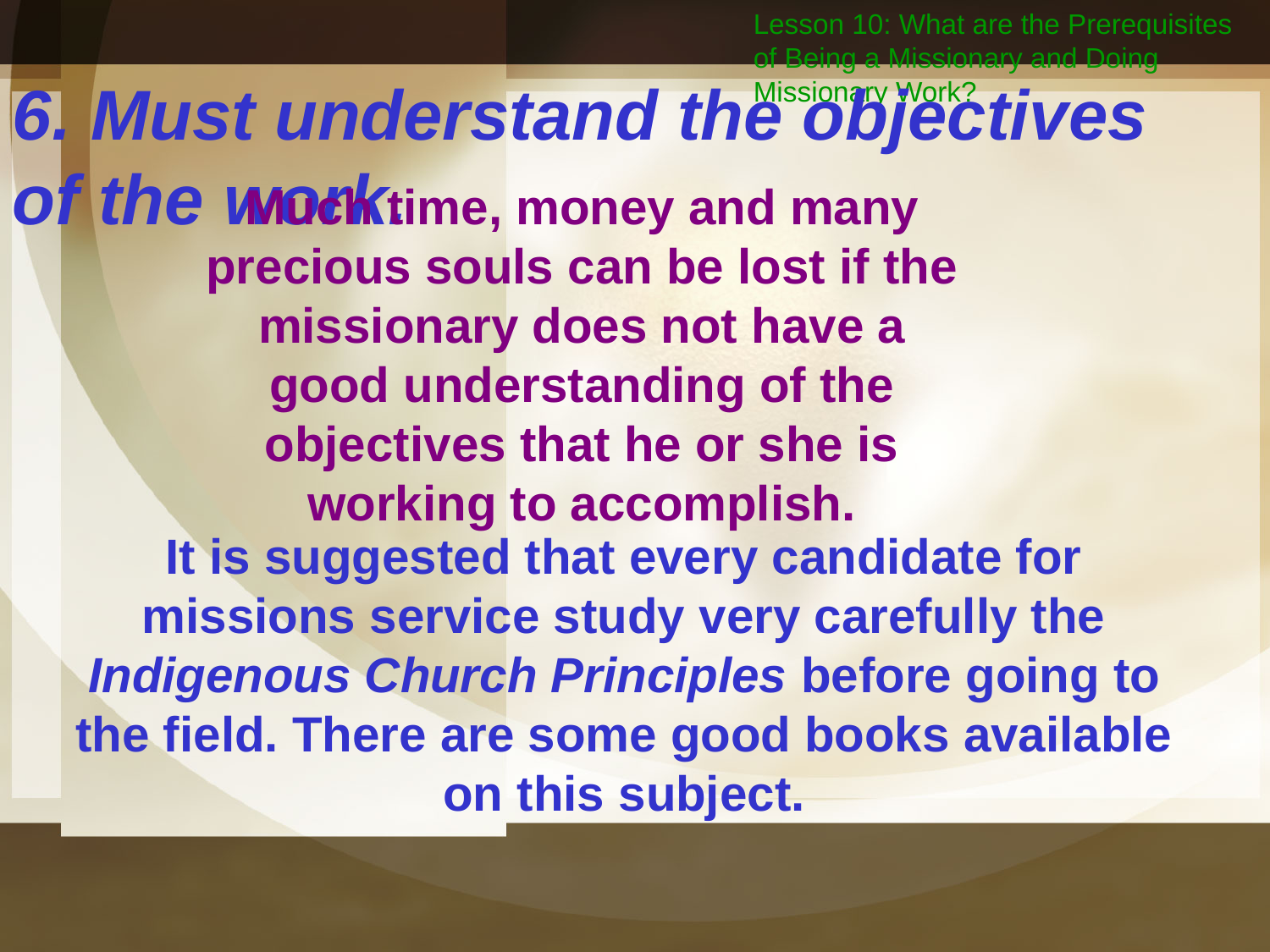

Lesson 10: What are the Prerequisites of Being a Missionary and Doing Missionary Work?
6. Must understand the objectives of the work.
Much time, money and many precious souls can be lost if the missionary does not have a good understanding of the objectives that he or she is working to accomplish.
It is suggested that every candidate for missions service study very carefully the Indigenous Church Principles before going to the field. There are some good books available on this subject.